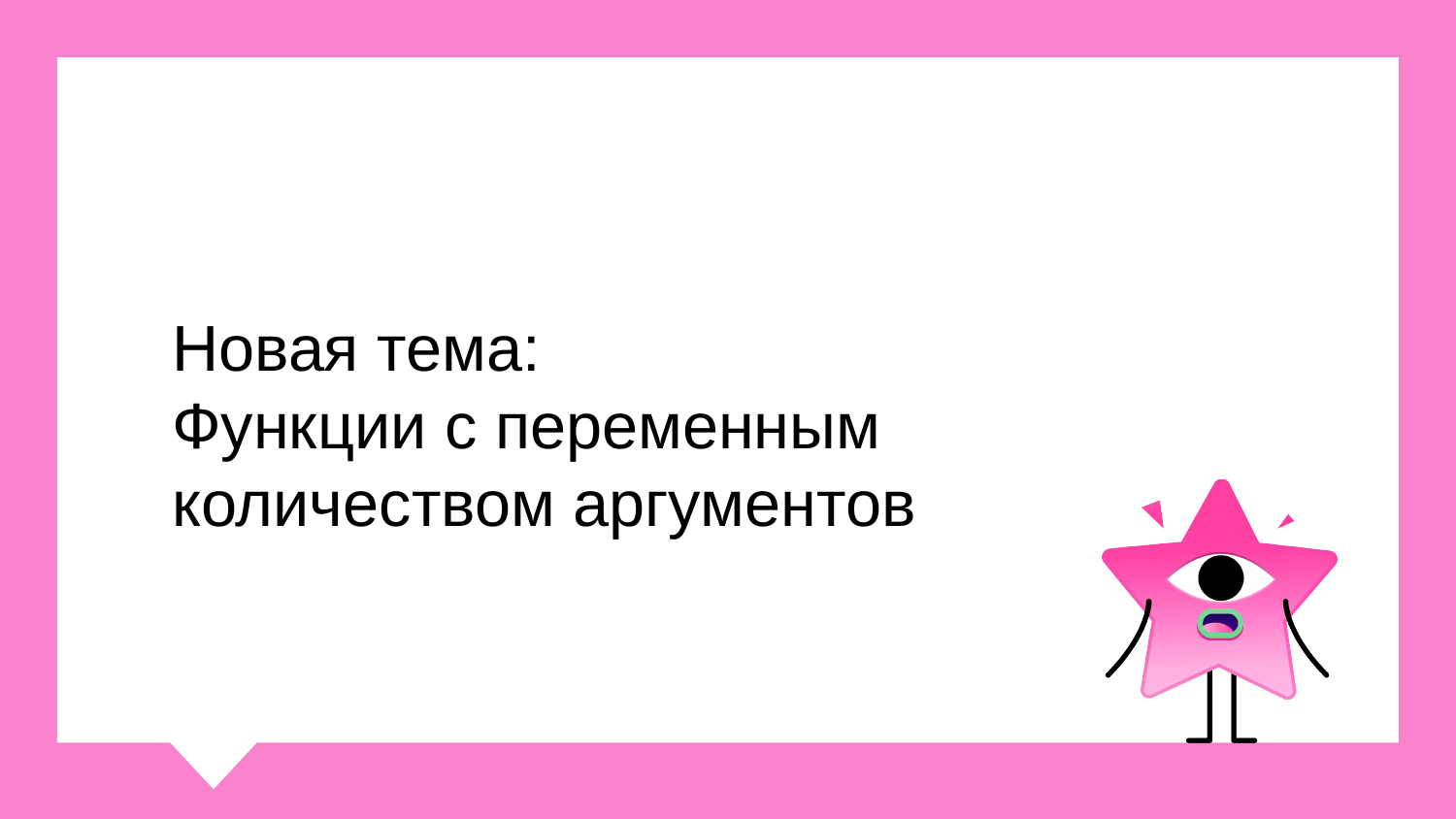

# Новая тема:
Функции с переменным количеством аргументов